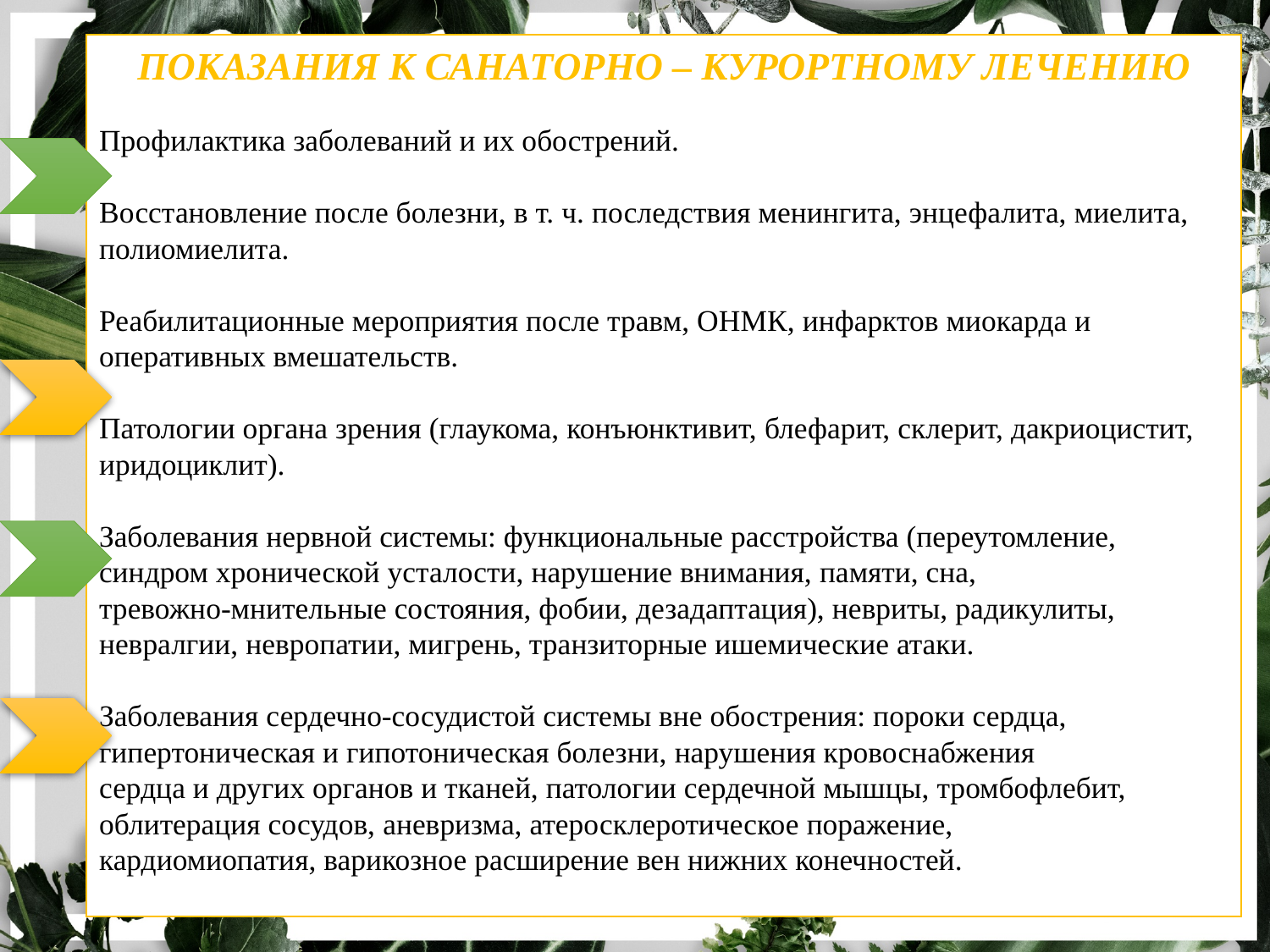

Показания к санаторно – курортному лечению

Профилактика заболеваний и их обострений.

Восстановление после болезни, в т. ч. последствия менингита, энцефалита, миелита, полиомиелита.

Реабилитационные мероприятия после травм, ОНМК, инфарктов миокарда и оперативных вмешательств.

Патологии органа зрения (глаукома, конъюнктивит, блефарит, склерит, дакриоцистит, иридоциклит).

Заболевания нервной системы: функциональные расстройства (переутомление, синдром хронической усталости, нарушение внимания, памяти, сна,
тревожно-мнительные состояния, фобии, дезадаптация), невриты, радикулиты, невралгии, невропатии, мигрень, транзиторные ишемические атаки.

Заболевания сердечно-сосудистой системы вне обострения: пороки сердца, гипертоническая и гипотоническая болезни, нарушения кровоснабжения
сердца и других органов и тканей, патологии сердечной мышцы, тромбофлебит, облитерация сосудов, аневризма, атеросклеротическое поражение,
кардиомиопатия, варикозное расширение вен нижних конечностей.